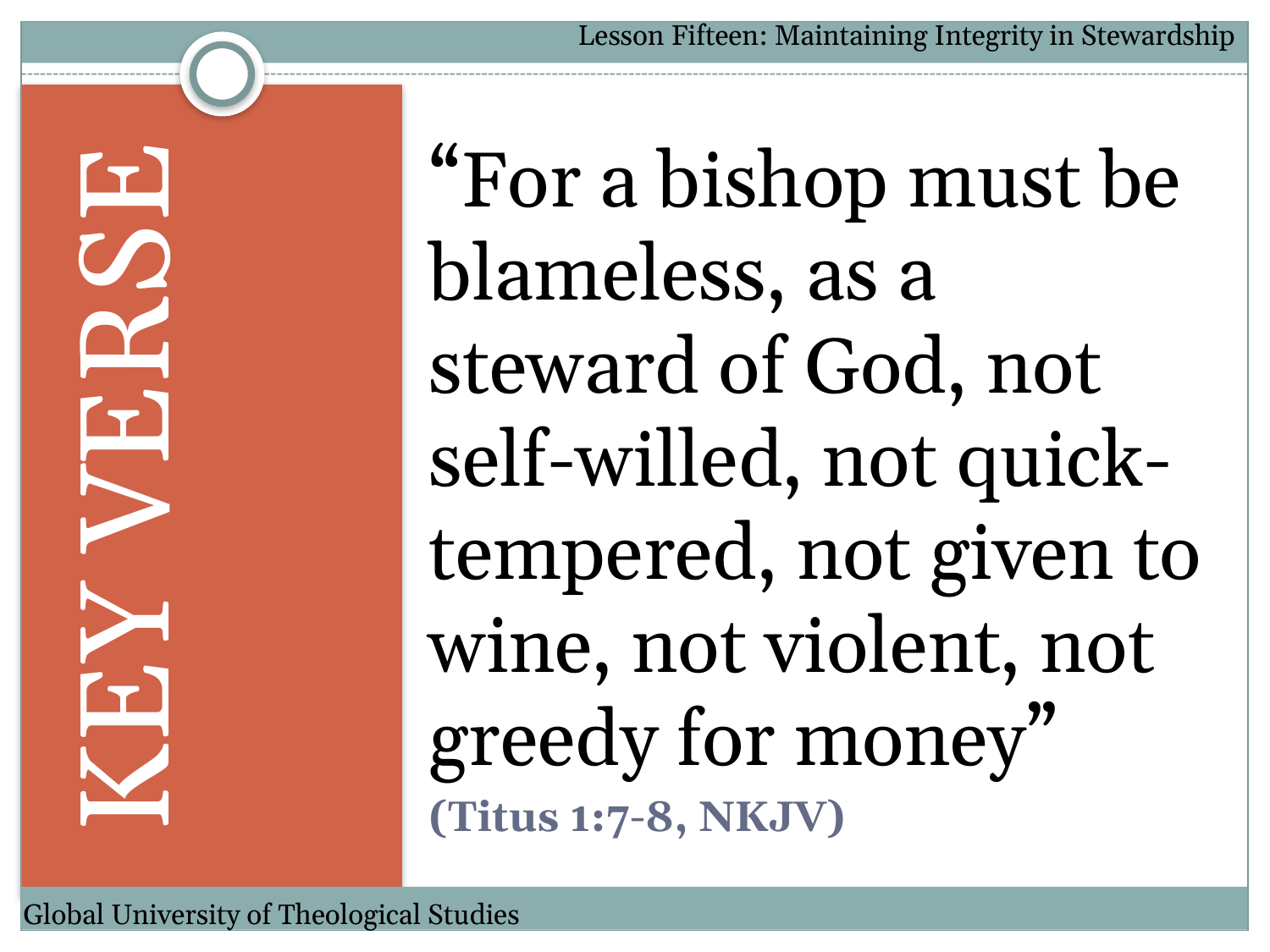

Lesson Fifteen: Maintaining Integrity in Stewardship
Key verse
“For a bishop must be blameless, as a steward of God, not self-willed, not quick-tempered, not given to wine, not violent, not greedy for money”
(Titus 1:7-8, NKJV)
Global University of Theological Studies